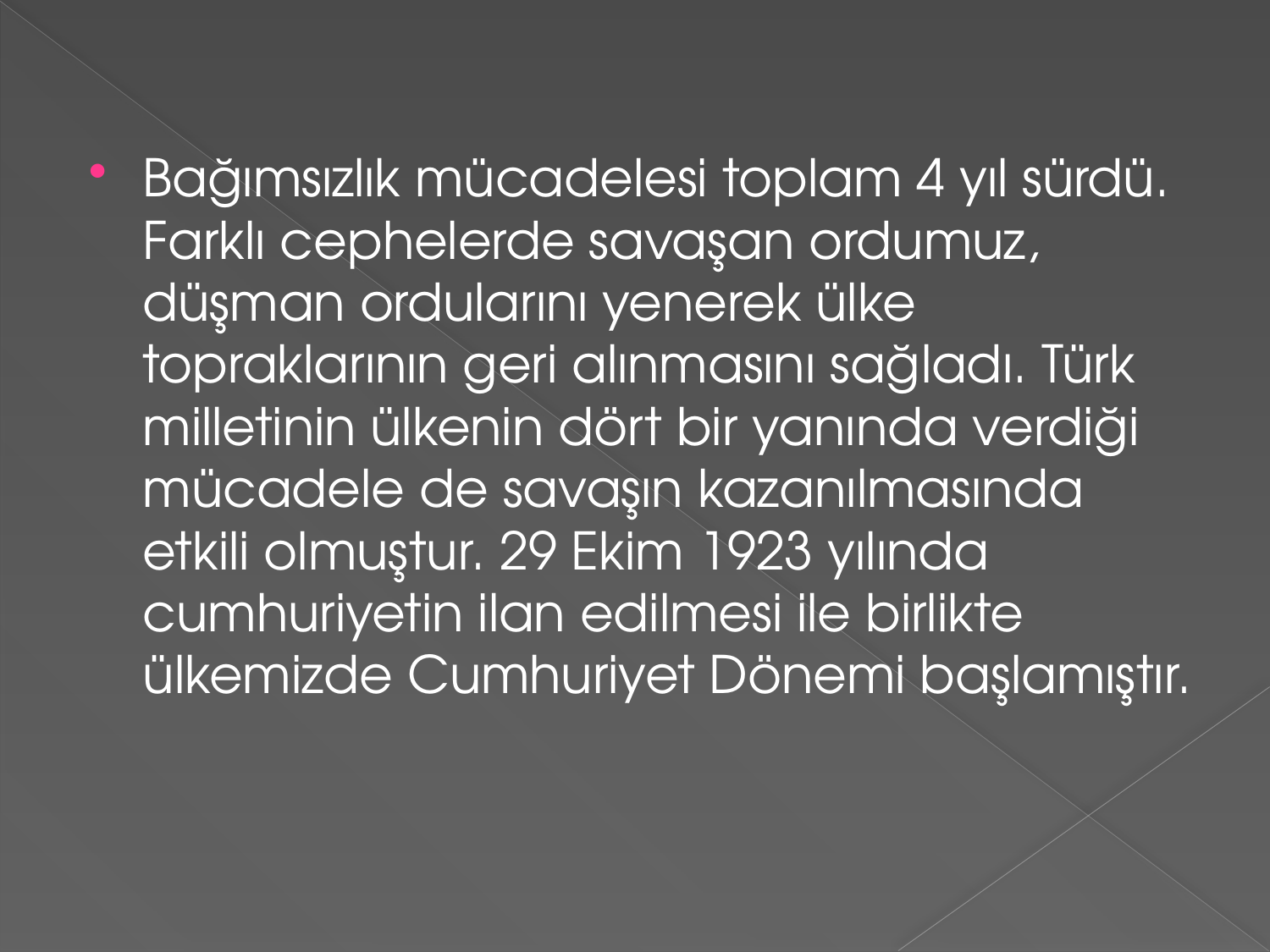

Bağımsızlık mücadelesi toplam 4 yıl sürdü. Farklı cephelerde savaşan ordumuz, düşman ordularını yenerek ülke topraklarının geri alınmasını sağladı. Türk milletinin ülkenin dört bir yanında verdiği mücadele de savaşın kazanılmasında etkili olmuştur. 29 Ekim 1923 yılında cumhuriyetin ilan edilmesi ile birlikte ülkemizde Cumhuriyet Dönemi başlamıştır.